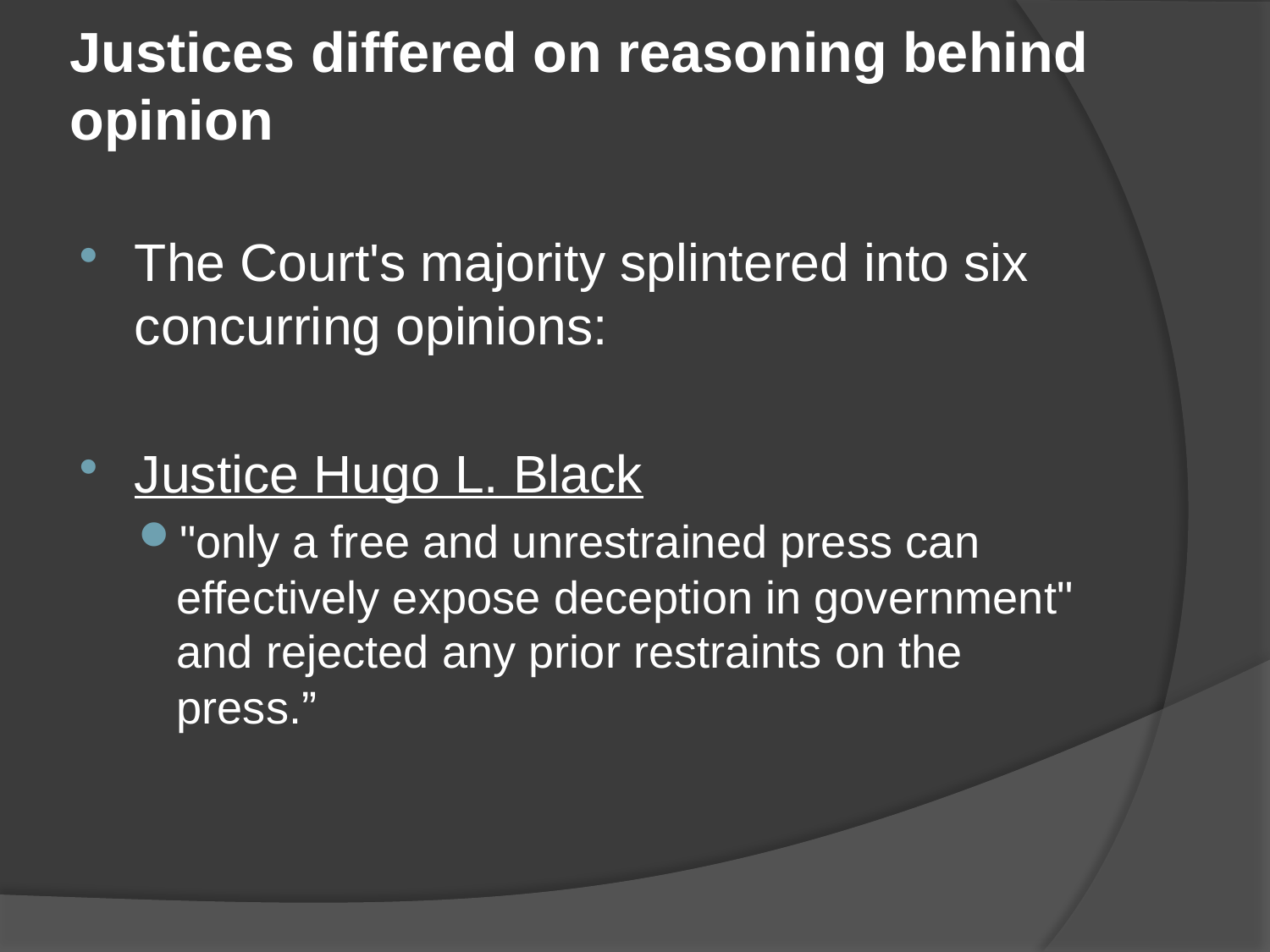

# Justices differed on reasoning behind opinion
The Court's majority splintered into six concurring opinions:

Justice Hugo L. Black
"only a free and unrestrained press can effectively expose deception in government" and rejected any prior restraints on the press.”